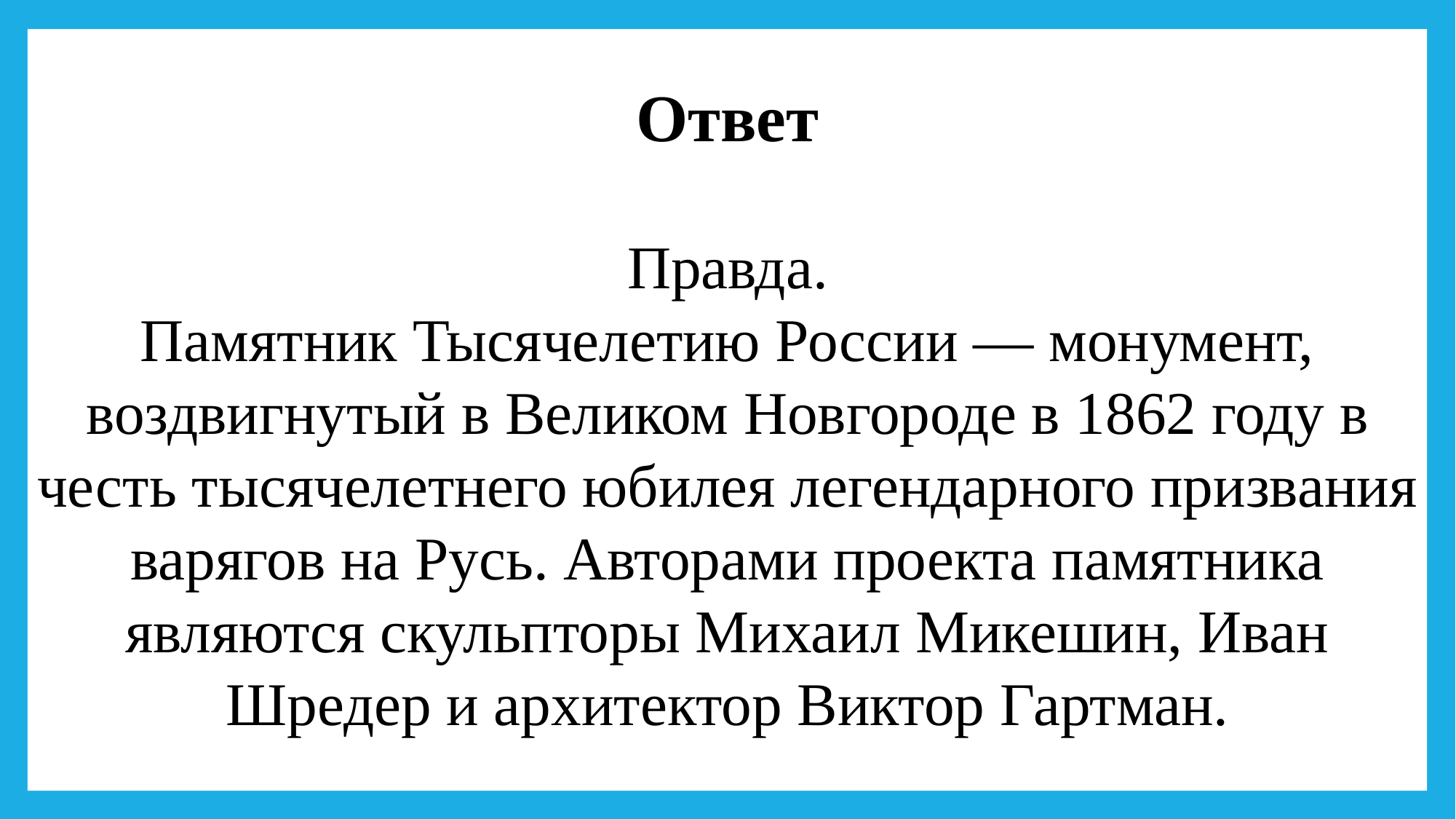

Ответ

Правда.
Памятник Тысячелетию России — монумент, воздвигнутый в Великом Новгороде в 1862 году в честь тысячелетнего юбилея легендарного призвания варягов на Русь. Авторами проекта памятника являются скульпторы Михаил Микешин, Иван Шредер и архитектор Виктор Гартман.